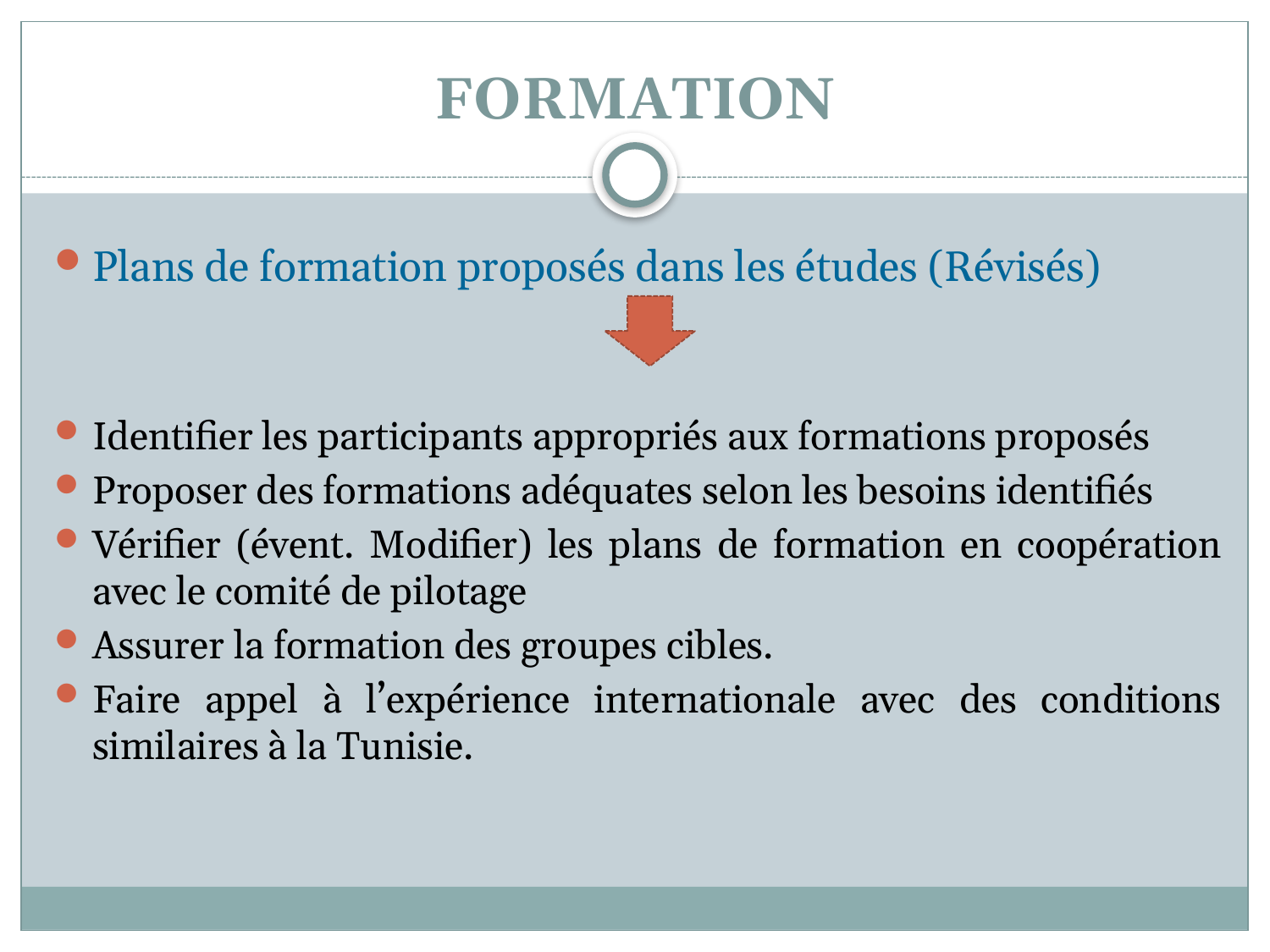

# FORMATION

Plans de formation proposés dans les études (Révisés)

Identifier les participants appropriés aux formations proposés
Proposer des formations adéquates selon les besoins identifiés
Vérifier (évent. Modifier) les plans de formation en coopération avec le comité de pilotage
Assurer la formation des groupes cibles.
Faire appel à l’expérience internationale avec des conditions similaires à la Tunisie.